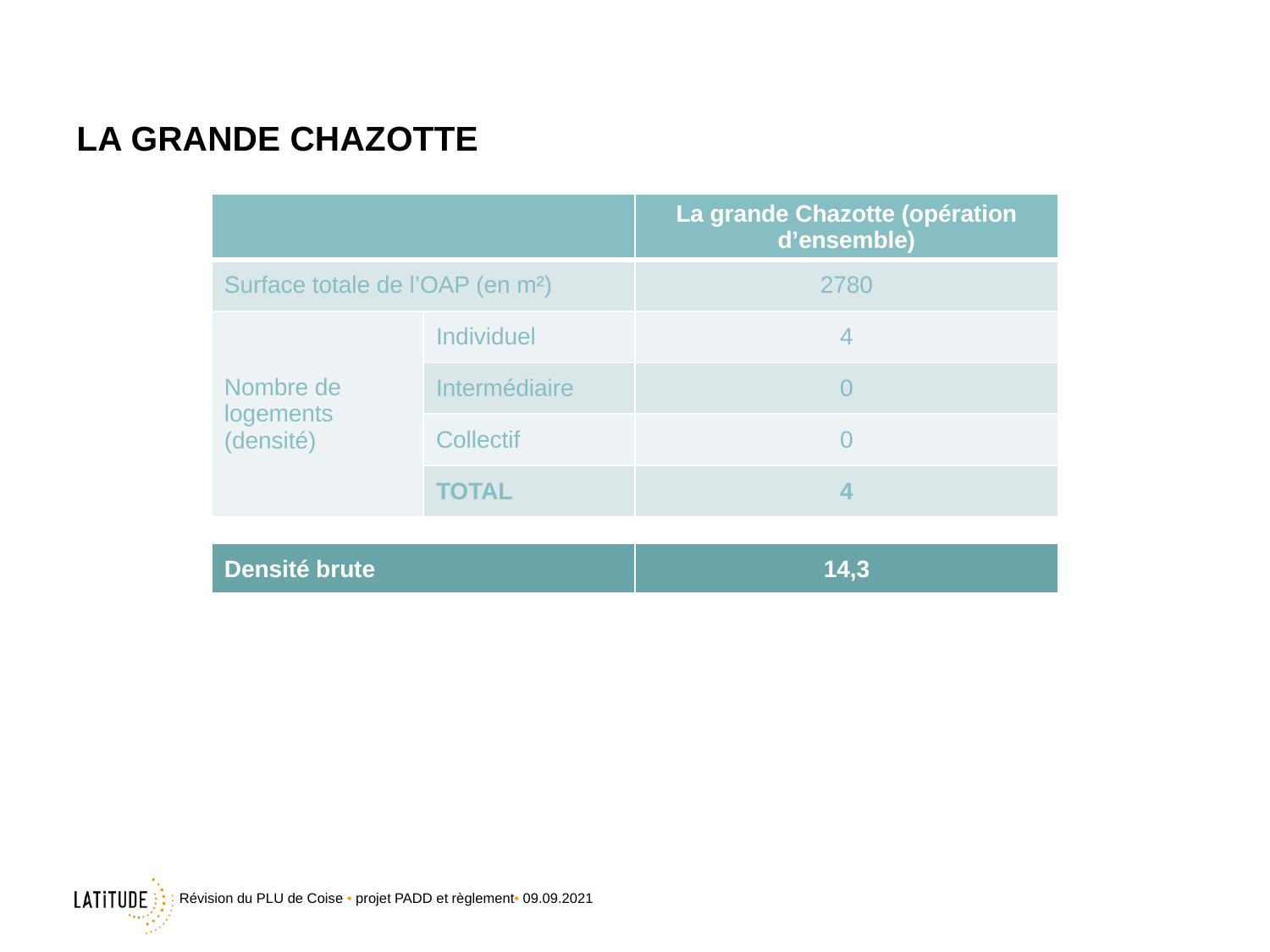

# La grande Chazotte
|  |  | La grande Chazotte (opération d’ensemble) |
| --- | --- | --- |
| Surface totale de l’OAP (en m²) |  | 2780 |
| Nombre de logements (densité) | Individuel | 4 |
|  | Intermédiaire | 0 |
|  | Collectif | 0 |
|  | TOTAL | 4 |
| Densité brute | 14,3 |
| --- | --- |